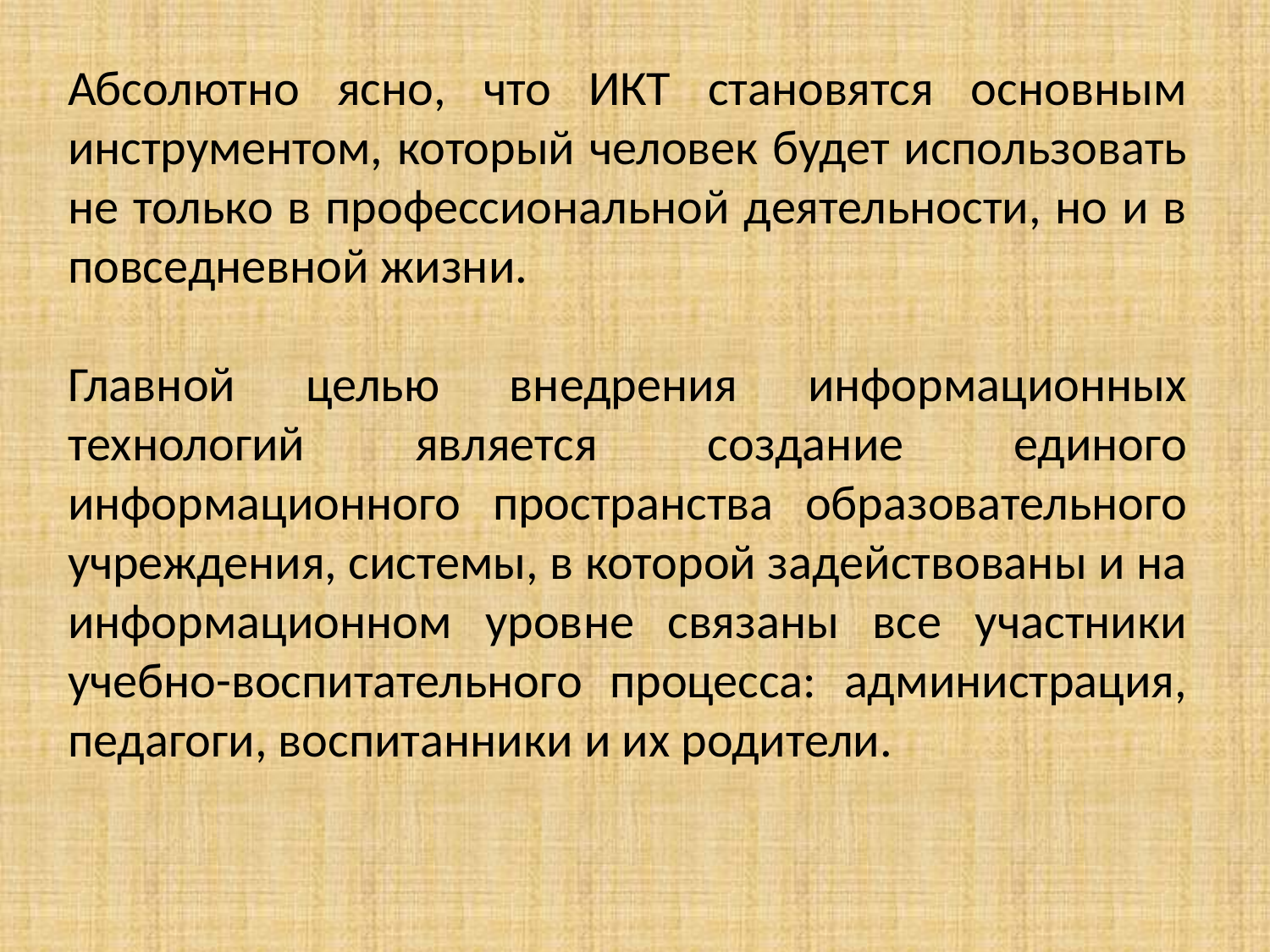

Абсолютно ясно, что ИКТ становятся основным инструментом, который человек будет использовать не только в профессиональной деятельности, но и в повседневной жизни.

Главной целью внедрения информационных технологий является создание единого информационного пространства образовательного учреждения, системы, в которой задействованы и на информационном уровне связаны все участники учебно-воспитательного процесса: администрация, педагоги, воспитанники и их родители.